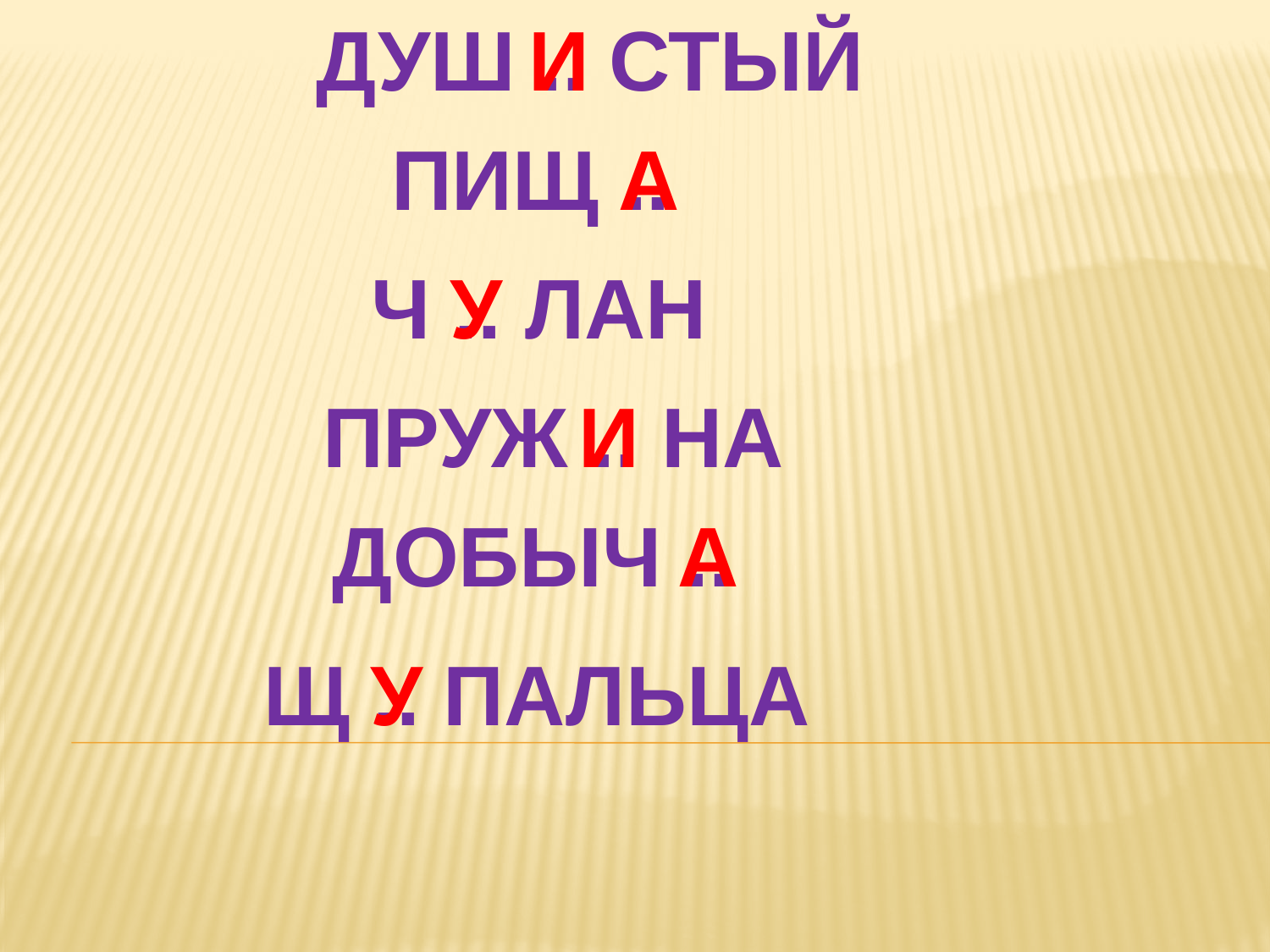

ДУШ .. СТЫЙ
И
ПИЩ ..
А
Ч .. ЛАН
У
ПРУЖ .. НА
И
ДОБЫЧ ..
А
Щ .. ПАЛЬЦА
У